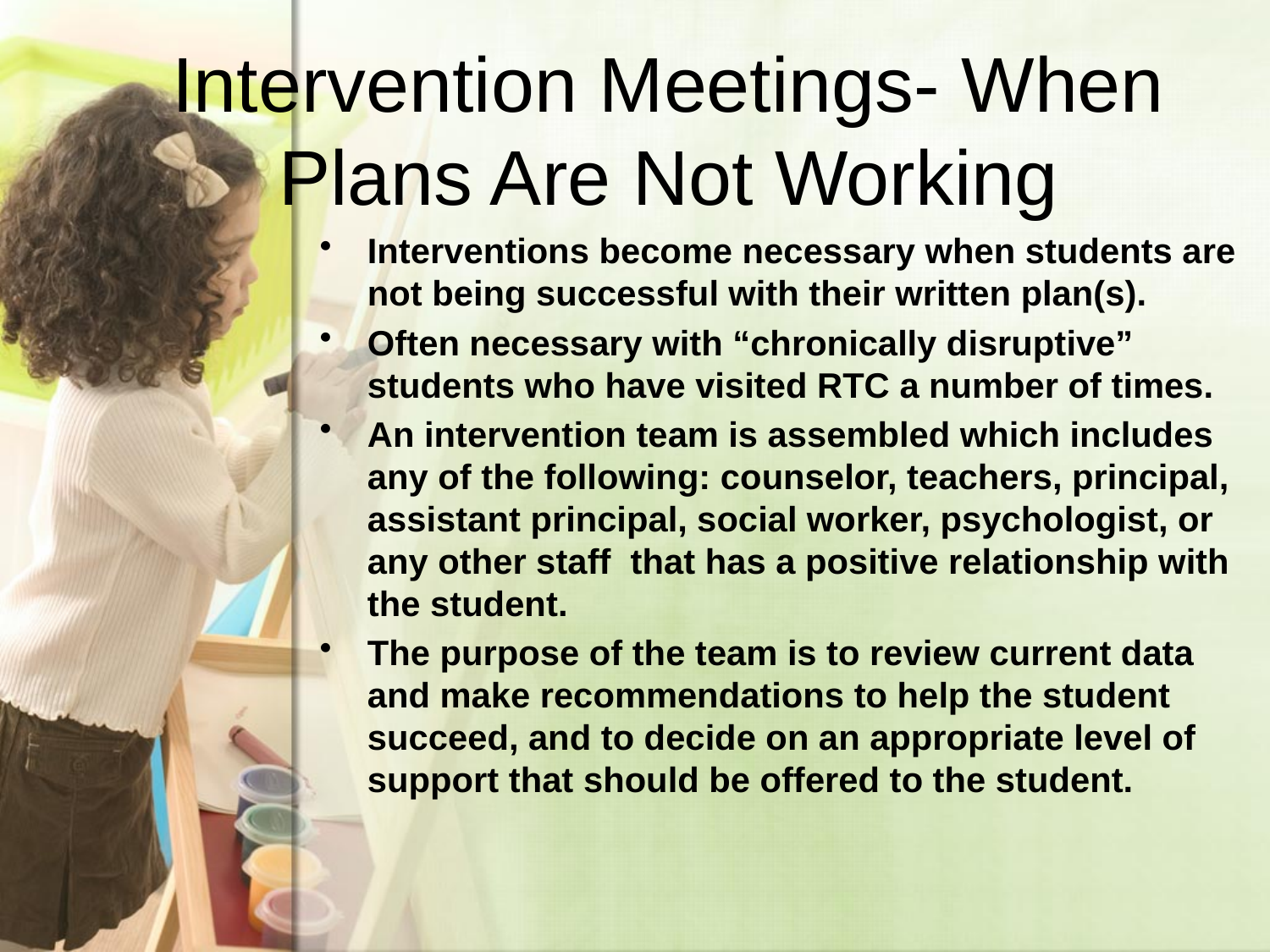

# Intervention Meetings- When Plans Are Not Working
Interventions become necessary when students are not being successful with their written plan(s).
Often necessary with “chronically disruptive” students who have visited RTC a number of times.
An intervention team is assembled which includes any of the following: counselor, teachers, principal, assistant principal, social worker, psychologist, or any other staff  that has a positive relationship with the student.
The purpose of the team is to review current data and make recommendations to help the student succeed, and to decide on an appropriate level of support that should be offered to the student.